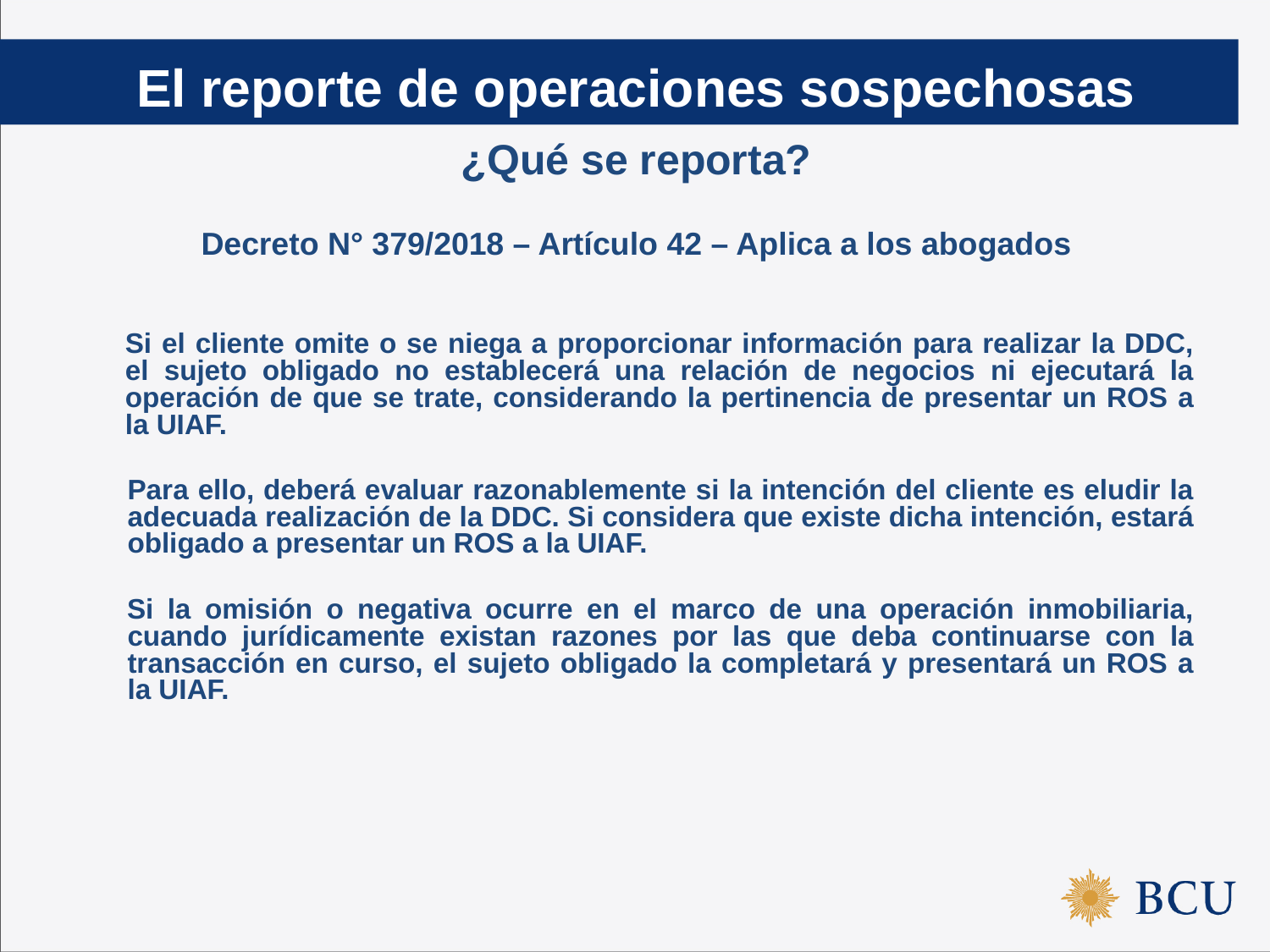

El reporte de operaciones sospechosas
¿Qué se reporta?

Decreto N° 379/2018 – Artículo 42 – Aplica a los abogados

	Si el cliente omite o se niega a proporcionar información para realizar la DDC, el sujeto obligado no establecerá una relación de negocios ni ejecutará la operación de que se trate, considerando la pertinencia de presentar un ROS a la UIAF.

	Para ello, deberá evaluar razonablemente si la intención del cliente es eludir la adecuada realización de la DDC. Si considera que existe dicha intención, estará obligado a presentar un ROS a la UIAF.

Si la omisión o negativa ocurre en el marco de una operación inmobiliaria, cuando jurídicamente existan razones por las que deba continuarse con la transacción en curso, el sujeto obligado la completará y presentará un ROS a la UIAF.